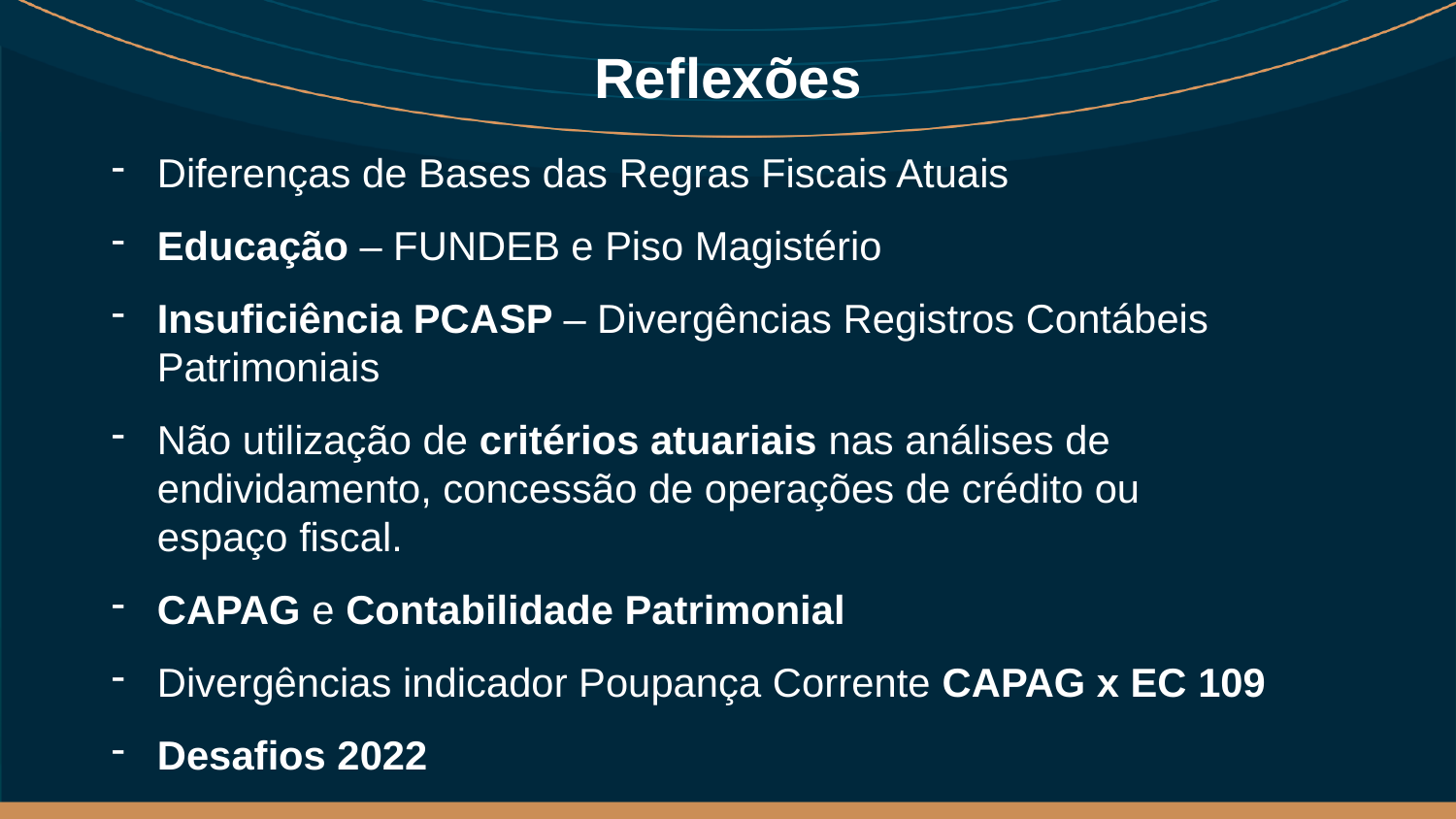

# Reflexões
Diferenças de Bases das Regras Fiscais Atuais
Educação – FUNDEB e Piso Magistério
Insuficiência PCASP – Divergências Registros Contábeis Patrimoniais
Não utilização de critérios atuariais nas análises de endividamento, concessão de operações de crédito ou espaço fiscal.
CAPAG e Contabilidade Patrimonial
Divergências indicador Poupança Corrente CAPAG x EC 109
Desafios 2022